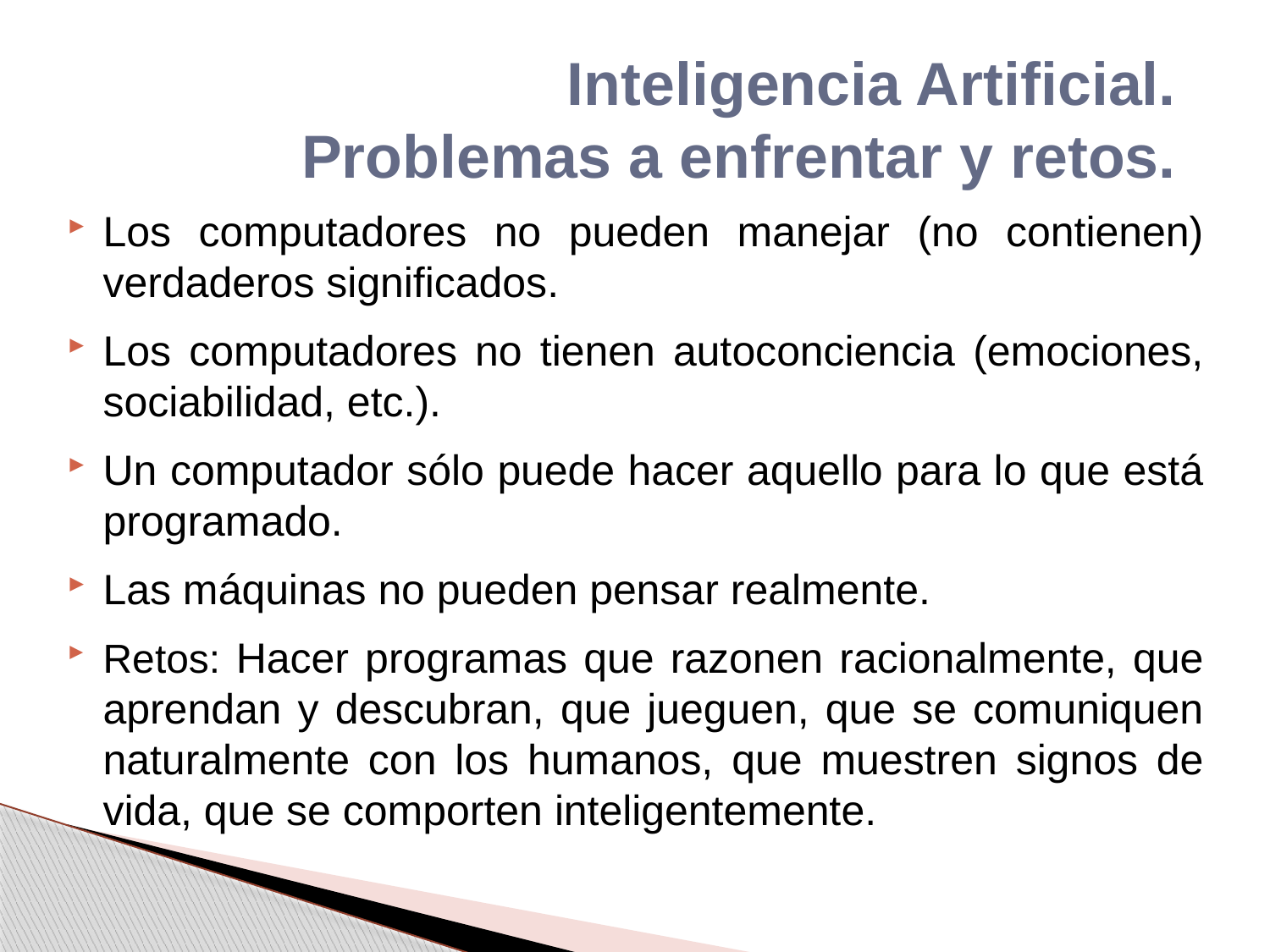

# Inteligencia Artificial. Problemas a enfrentar y retos.
Los computadores no pueden manejar (no contienen) verdaderos significados.
Los computadores no tienen autoconciencia (emociones, sociabilidad, etc.).
Un computador sólo puede hacer aquello para lo que está programado.
Las máquinas no pueden pensar realmente.
Retos: Hacer programas que razonen racionalmente, que aprendan y descubran, que jueguen, que se comuniquen naturalmente con los humanos, que muestren signos de vida, que se comporten inteligentemente.